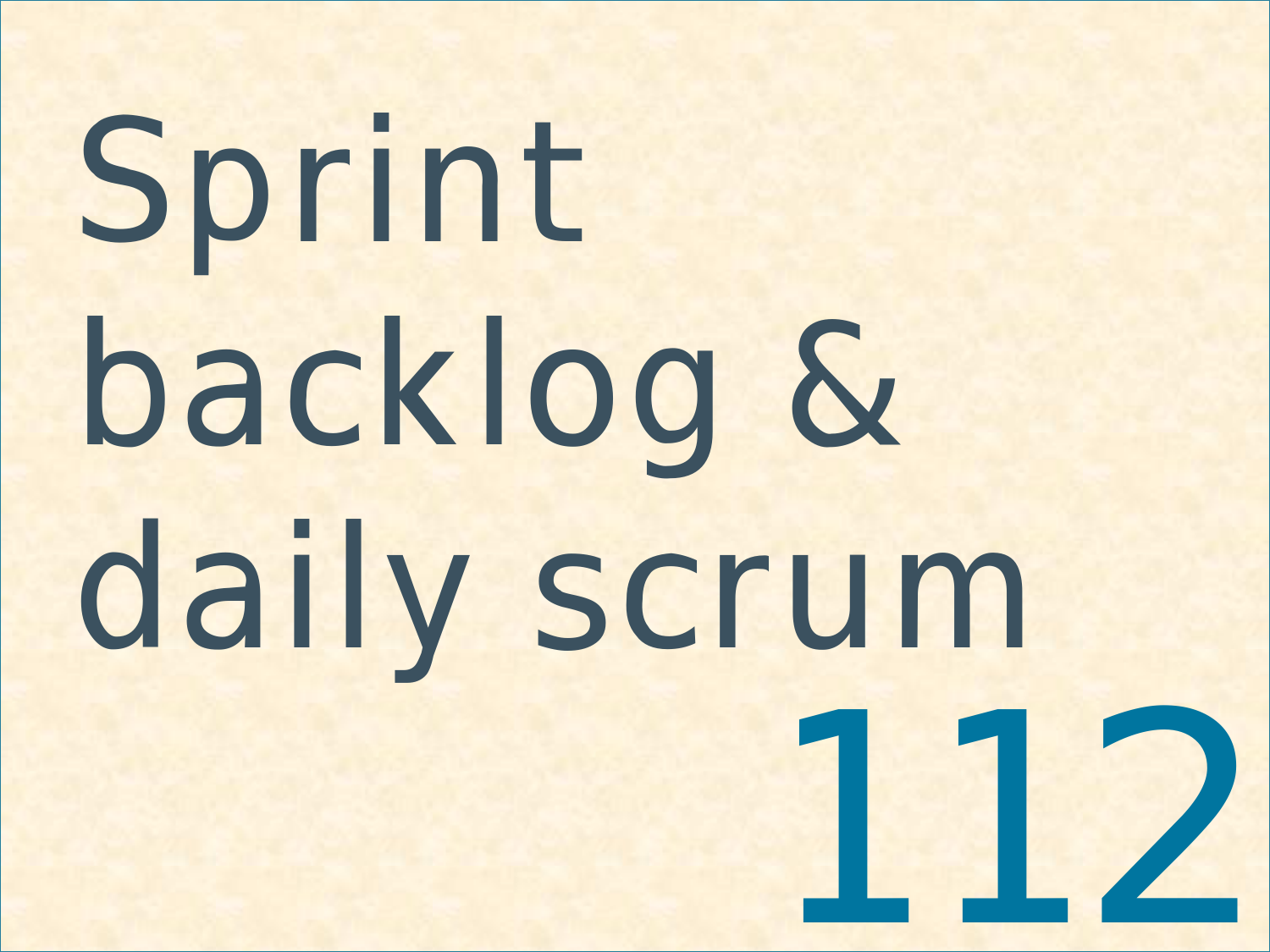

# Sprint backlog & daily scrum
112